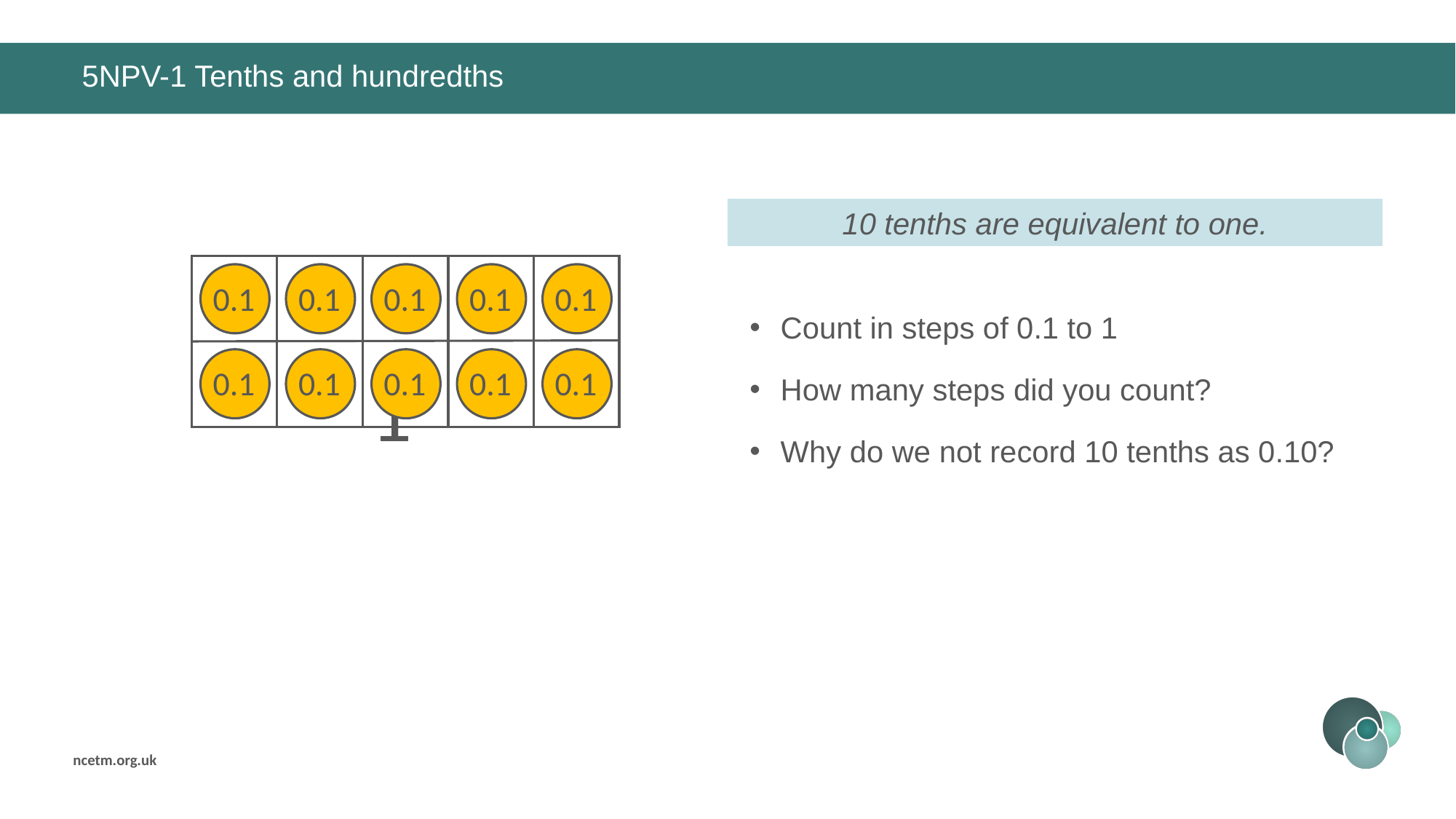

# 5NPV-1 Tenths and hundredths

10 tenths are equivalent to one.

0.1

0.1

0.1

0.1

0.1
Count in steps of 0.1 to 1
How many steps did you count?
Why do we not record 10 tenths as 0.10?

0.1

0.1

0.1

0.1

0.1
1